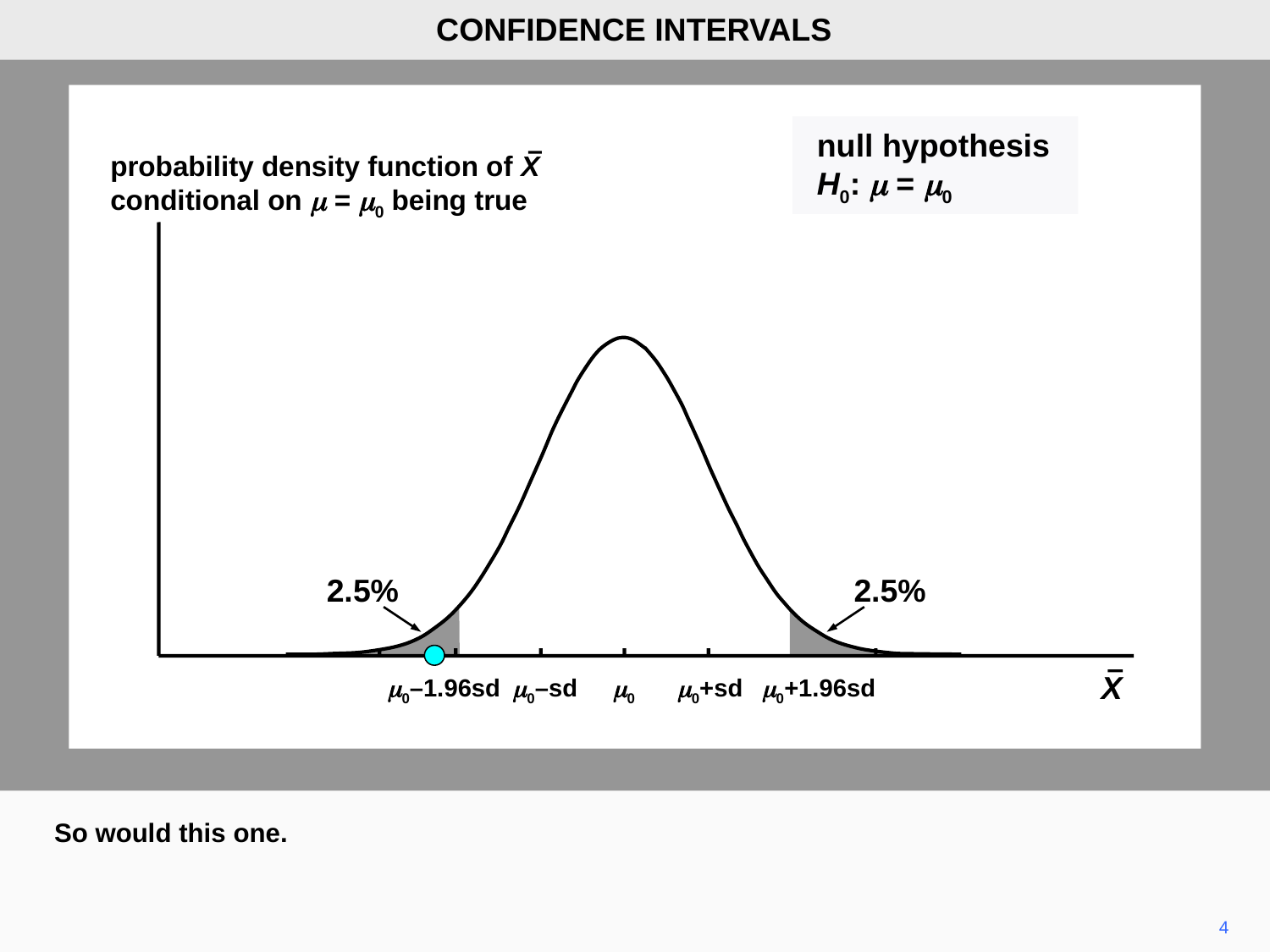

CONFIDENCE INTERVALS

null hypothesis
H0: μ = μ0
probability density function of X

conditional on μ = μ0 being true

2.5%
2.5%

X

μ0–1.96sd
μ0–sd
μ0
μ0+sd
μ0+1.96sd

So would this one.
4